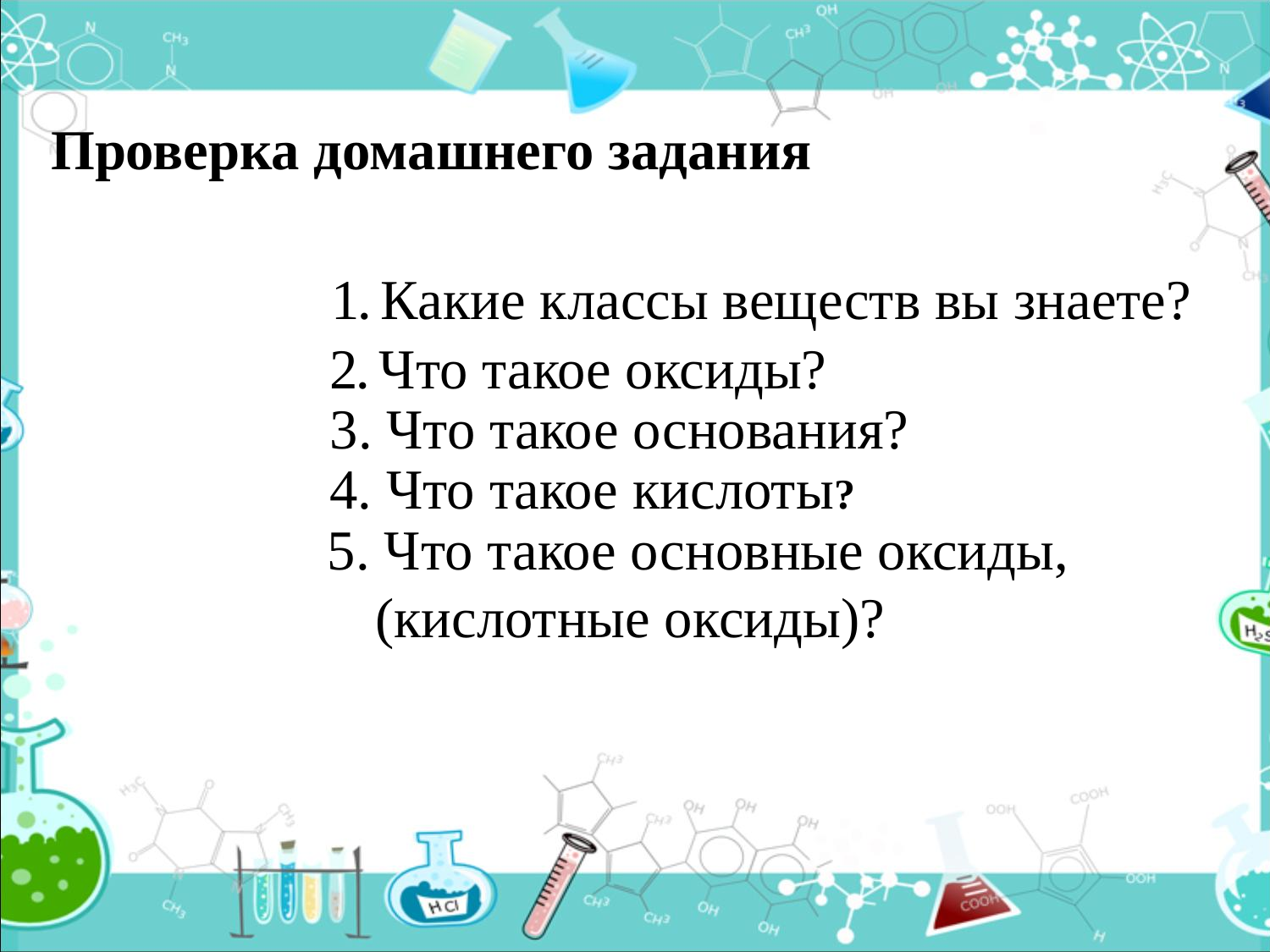

Проверка домашнего задания
1. Какие классы веществ вы знаете?
2. Что такое оксиды?
3. Что такое основания?
4. Что такое кислоты?
5. Что такое основные оксиды, (кислотные оксиды)?